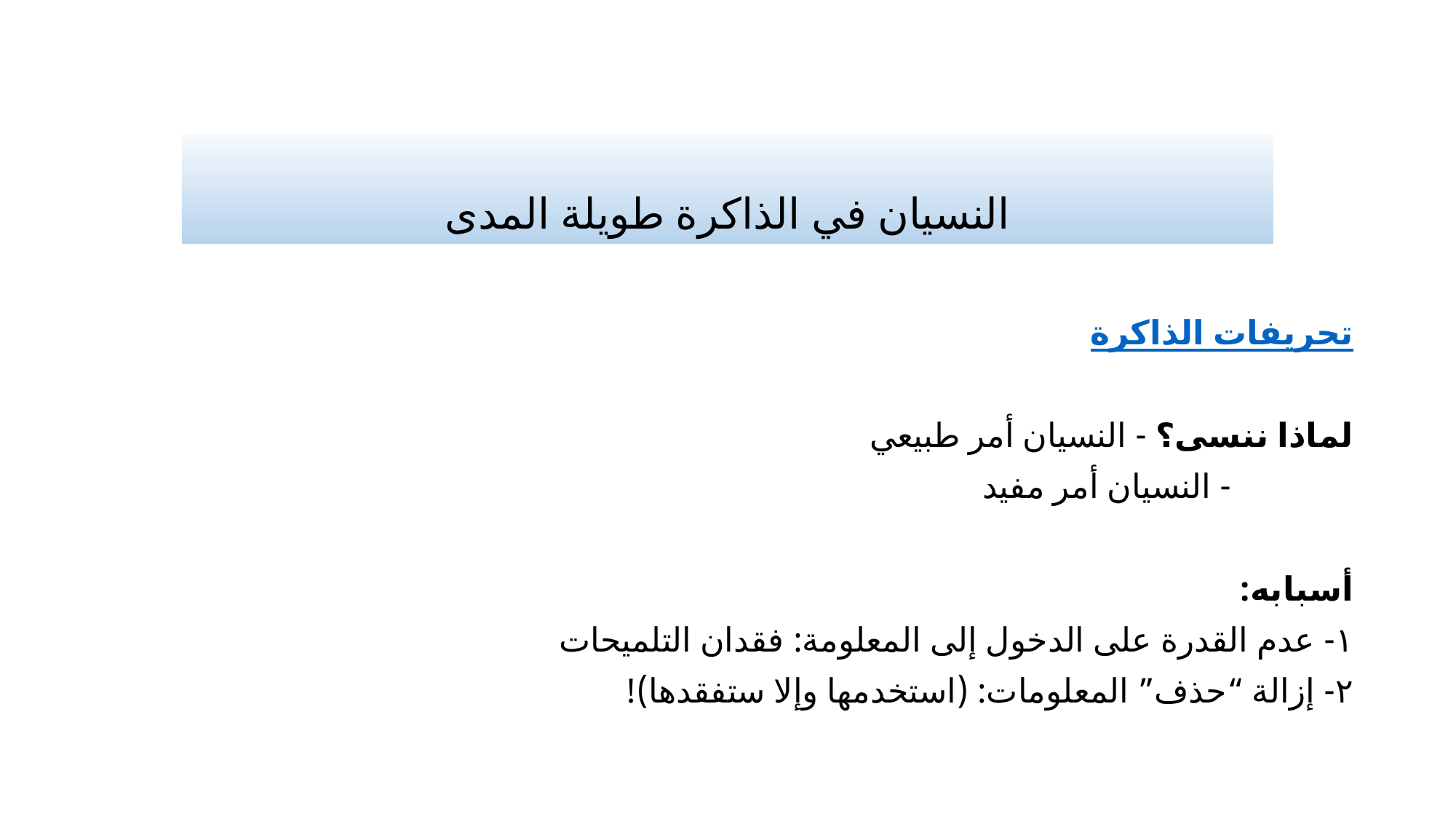

# النسيان في الذاكرة طويلة المدى
تحريفات الذاكرة

لماذا ننسى؟ - النسيان أمر طبيعي
              - النسيان أمر مفيد

أسبابه:
١- عدم القدرة على الدخول إلى المعلومة: فقدان التلميحات
٢- إزالة “حذف” المعلومات: (استخدمها وإلا ستفقدها)!